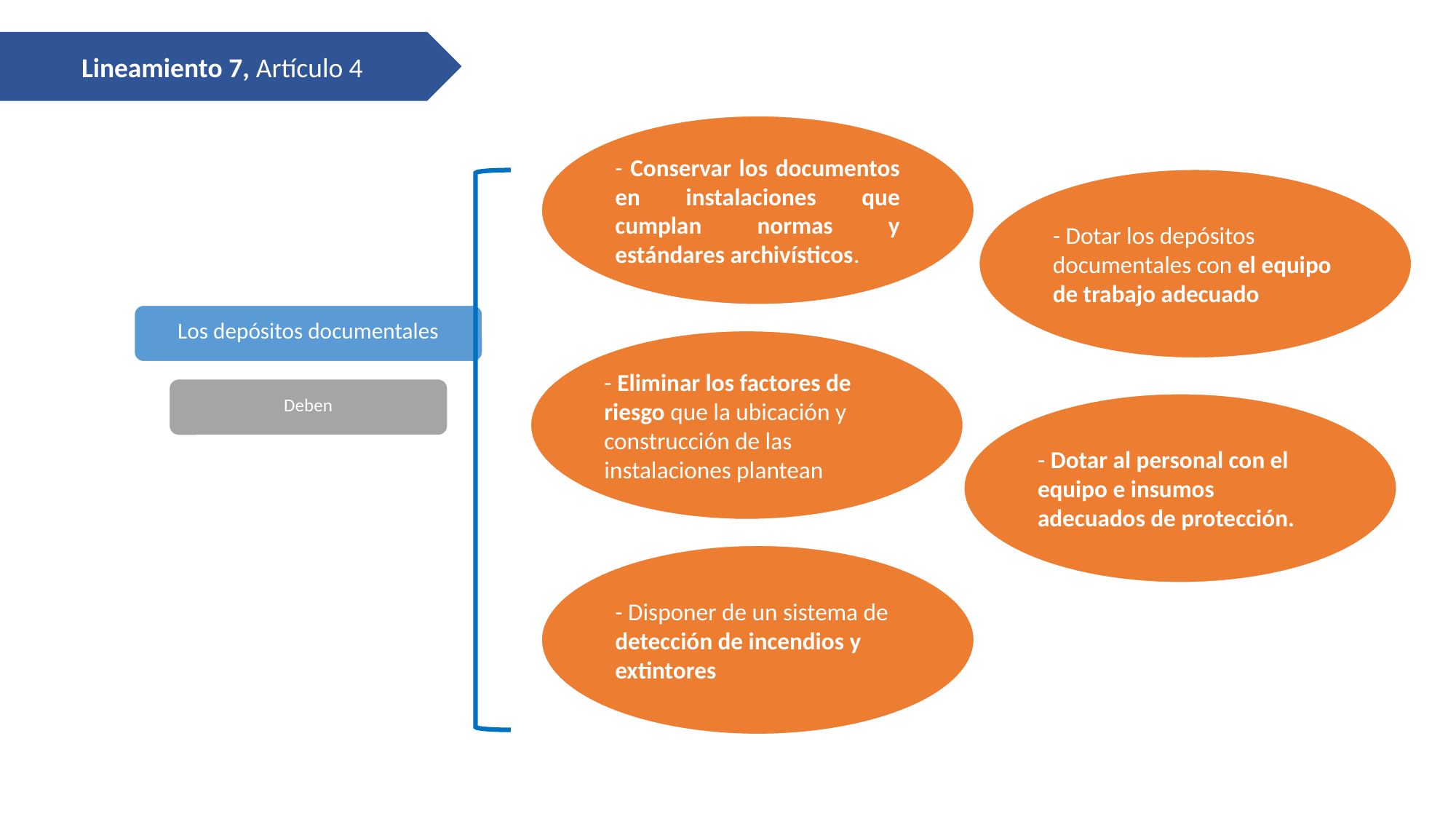

Lineamiento 7, Artículo 4
- Conservar los documentos en instalaciones que cumplan normas y estándares archivísticos.
- Dotar los depósitos documentales con el equipo de trabajo adecuado

Los depósitos documentales
Deben
- Eliminar los factores de riesgo que la ubicación y construcción de las instalaciones plantean
- Dotar al personal con el equipo e insumos adecuados de protección.

- Disponer de un sistema de detección de incendios y extintores